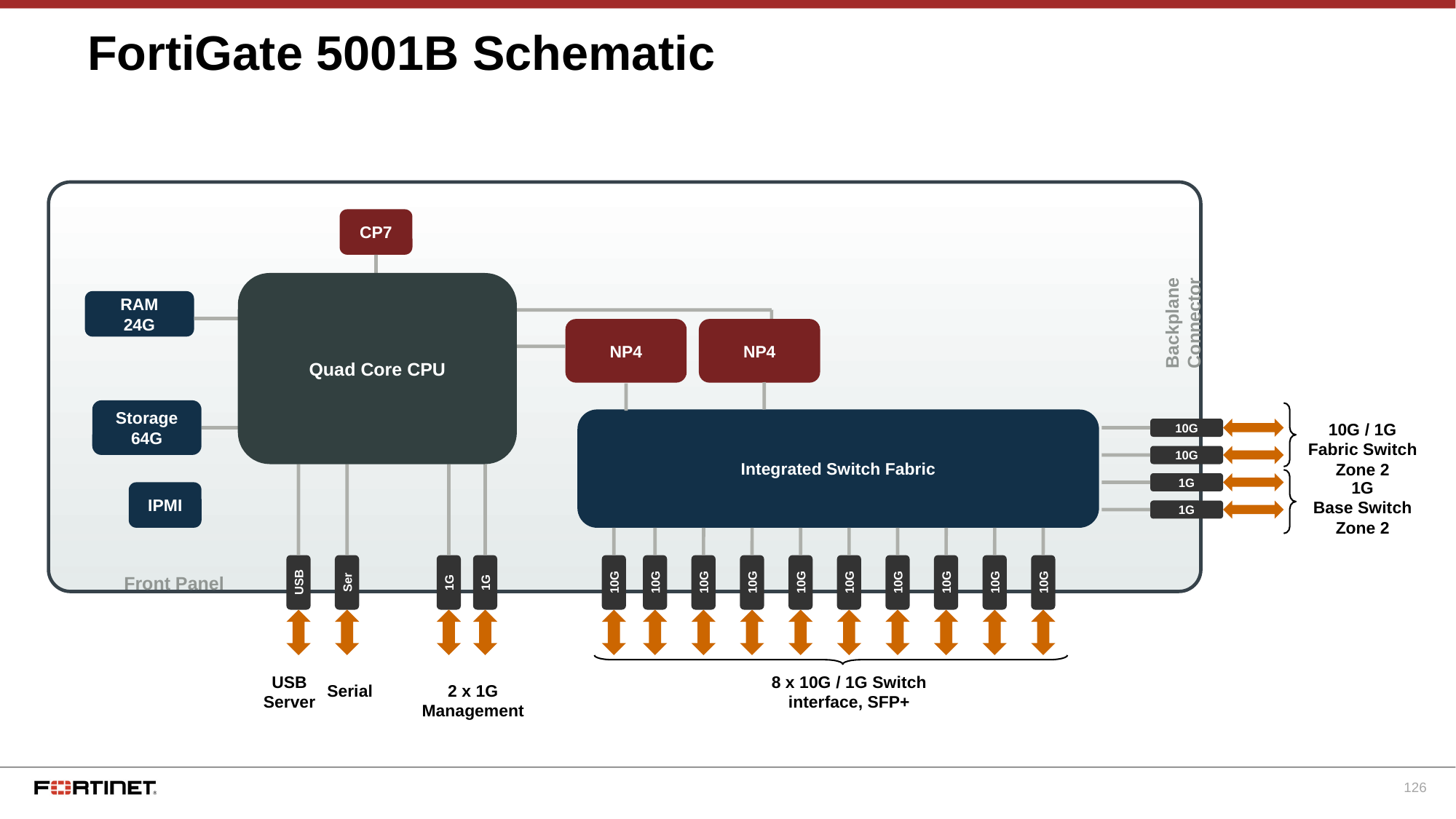

# FortiGate 5001B Schematic

CP7

Quad Core CPU
RAM
24G
Backplane Connector

NP4
NP4

Storage
64G

Integrated Switch Fabric
10G / 1G
Fabric Switch
Zone 2

10G

10G

1G
Base Switch
Zone 2

1G

IPMI

1G

Front Panel
USB
Ser
1G
1G
10G
10G
10G
10G
10G
10G
10G
10G
10G
10G

USB
Server
8 x 10G / 1G Switch interface, SFP+
Serial
2 x 1G Management